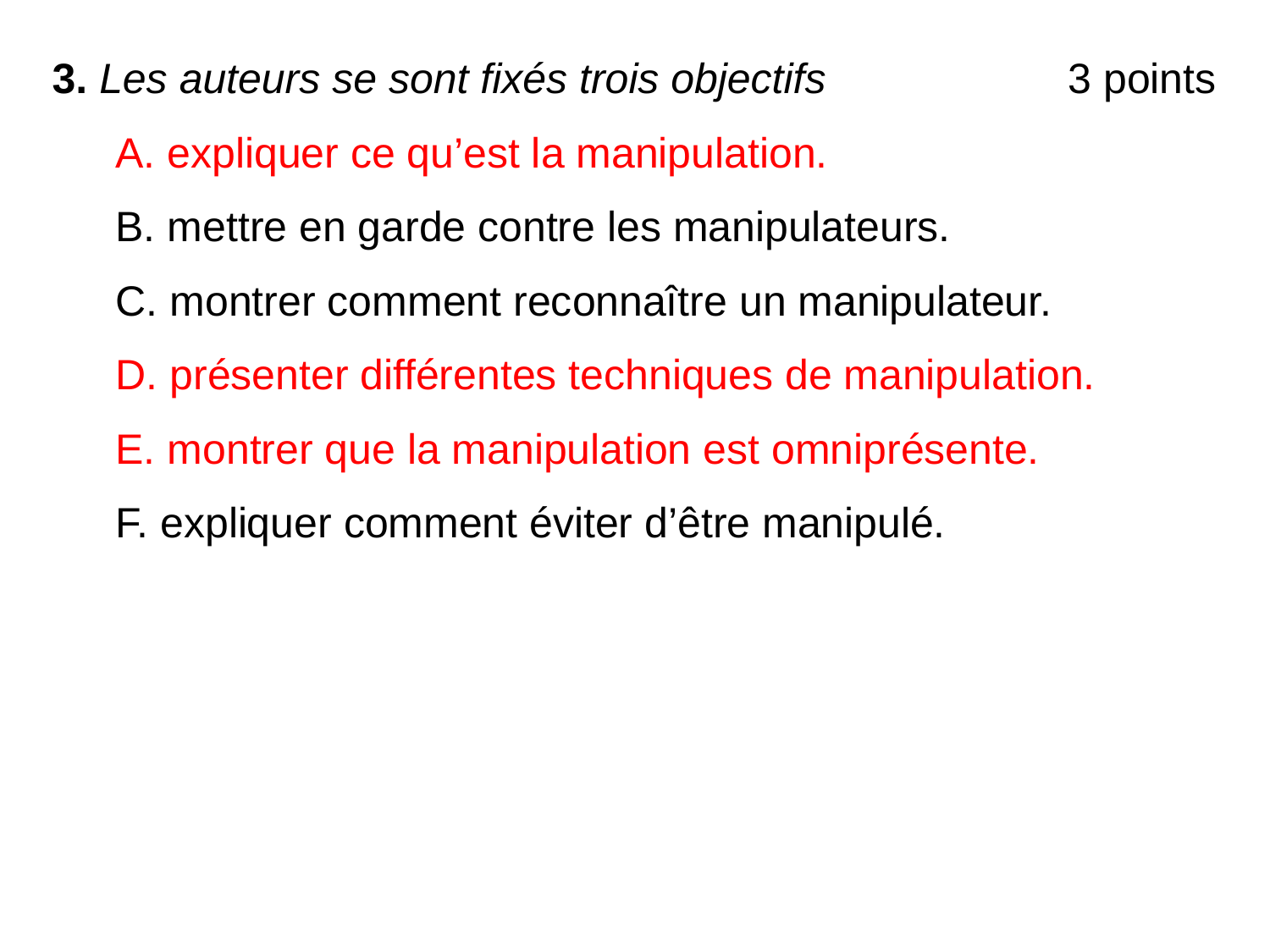

3. Les auteurs se sont fixés trois objectifs		3 points
A. expliquer ce qu’est la manipulation.
B. mettre en garde contre les manipulateurs.
C. montrer comment reconnaître un manipulateur.
D. présenter différentes techniques de manipulation.
E. montrer que la manipulation est omniprésente.
F. expliquer comment éviter d’être manipulé.